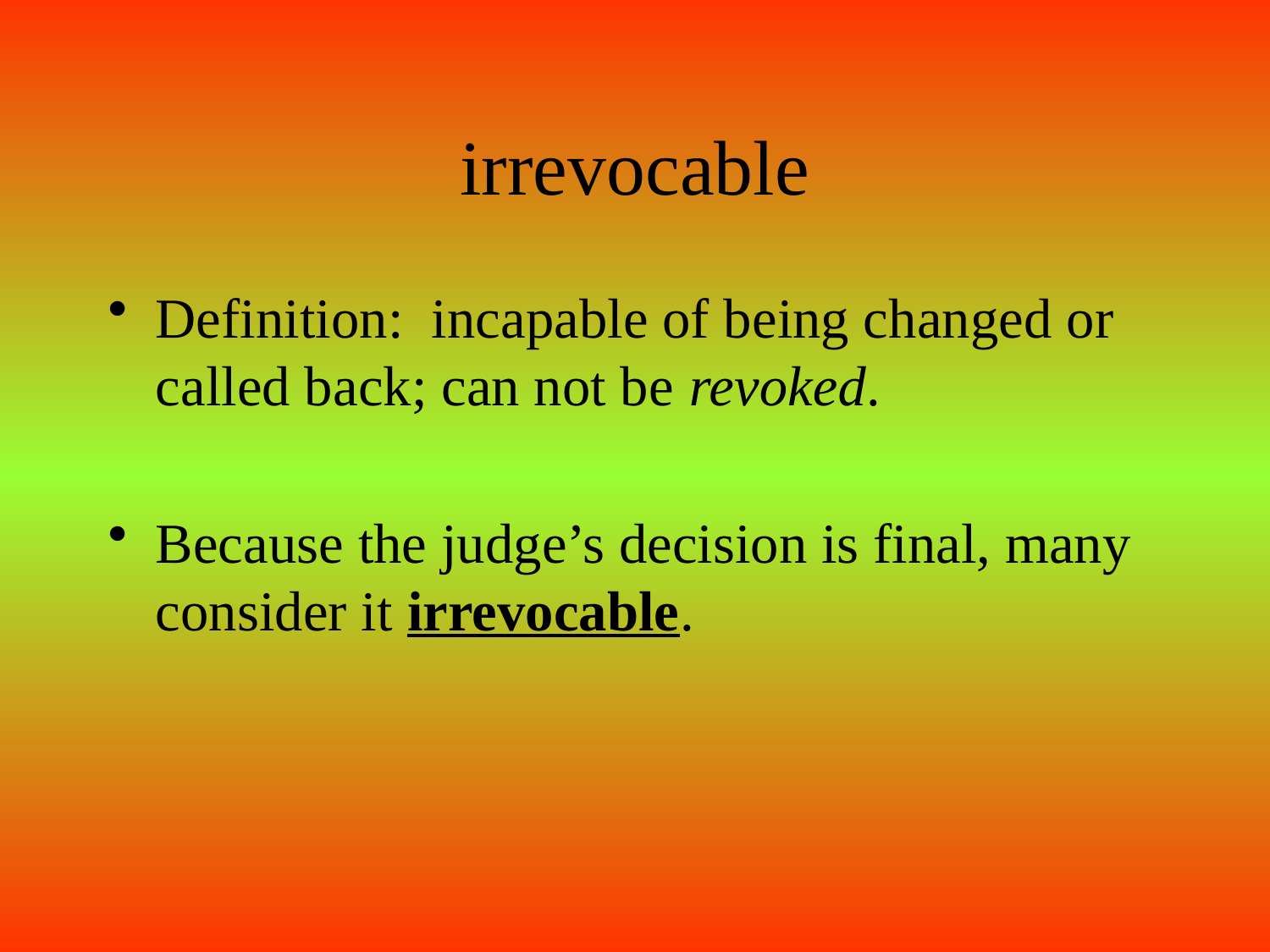

# irrevocable
Definition:  incapable of being changed or called back; can not be revoked.

Because the judge’s decision is final, many consider it irrevocable.